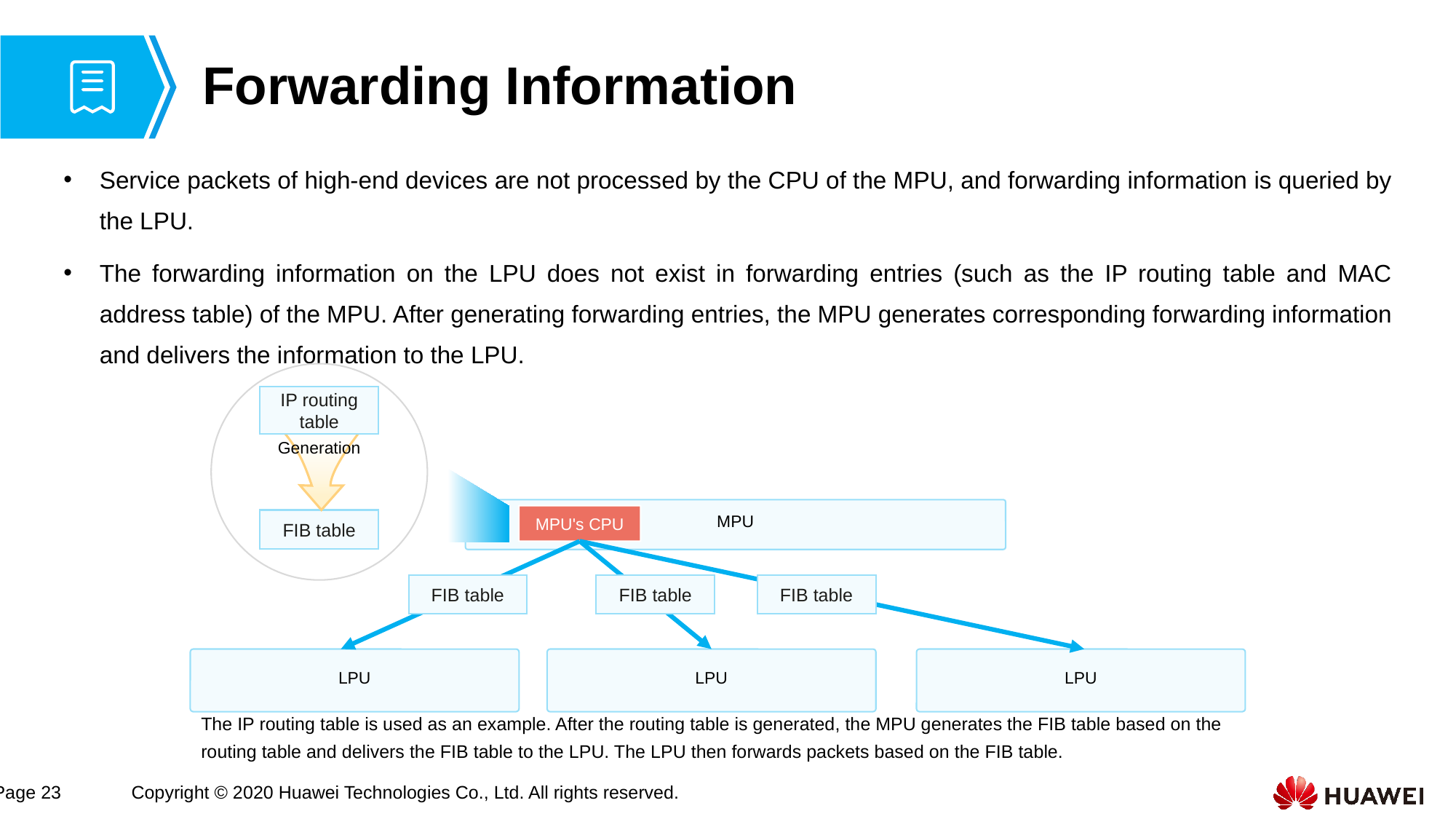

# Forwarding Information
Service packets of high-end devices are not processed by the CPU of the MPU, and forwarding information is queried by the LPU.
The forwarding information on the LPU does not exist in forwarding entries (such as the IP routing table and MAC address table) of the MPU. After generating forwarding entries, the MPU generates corresponding forwarding information and delivers the information to the LPU.

IP routing table

Generation
FIB table

MPU
MPU's CPU
FIB table
FIB table
FIB table

LPU
LPU
LPU
The IP routing table is used as an example. After the routing table is generated, the MPU generates the FIB table based on the routing table and delivers the FIB table to the LPU. The LPU then forwards packets based on the FIB table.